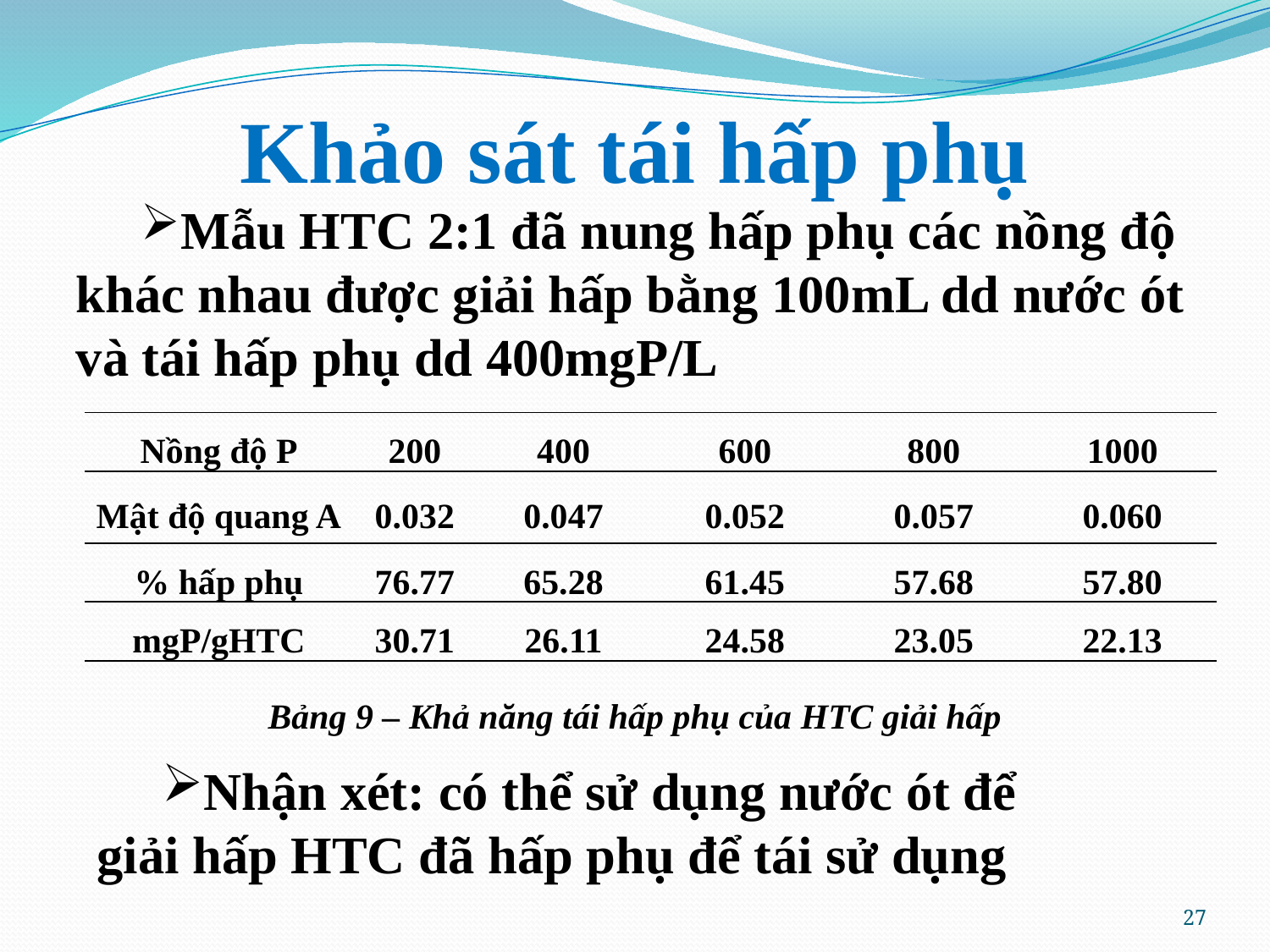

# Khảo sát tái hấp phụ
Mẫu HTC 2:1 đã nung hấp phụ các nồng độ khác nhau được giải hấp bằng 100mL dd nước ót và tái hấp phụ dd 400mgP/L

| Nồng độ P | 200 | 400 | 600 | 800 | 1000 |
| --- | --- | --- | --- | --- | --- |
| Mật độ quang A | 0.032 | 0.047 | 0.052 | 0.057 | 0.060 |
| % hấp phụ | 76.77 | 65.28 | 61.45 | 57.68 | 57.80 |
| mgP/gHTC | 30.71 | 26.11 | 24.58 | 23.05 | 22.13 |
Bảng 9 – Khả năng tái hấp phụ của HTC giải hấp
Nhận xét: có thể sử dụng nước ót để giải hấp HTC đã hấp phụ để tái sử dụng
27